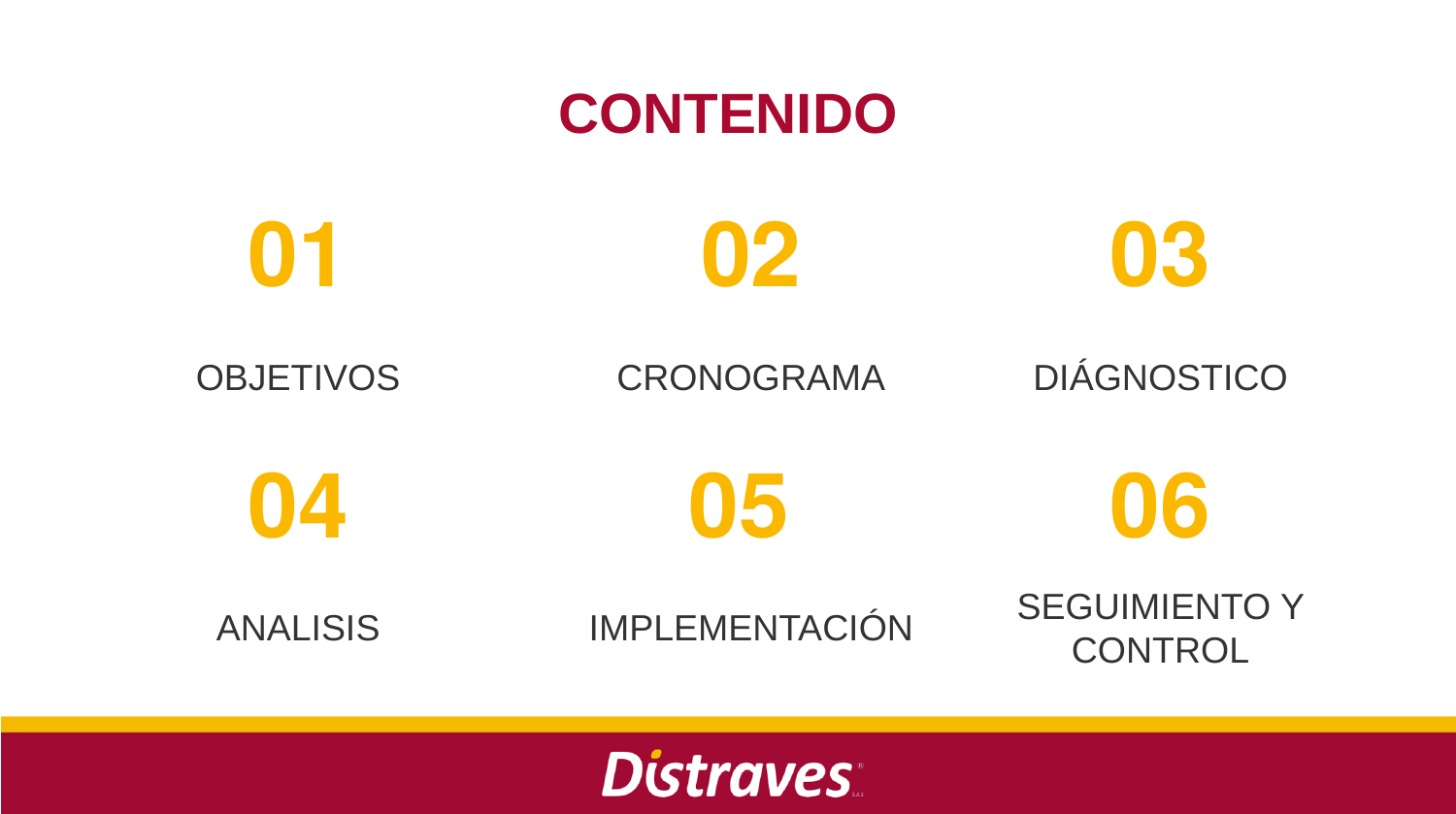

# CONTENIDO
01
02
03
OBJETIVOS
CRONOGRAMA
DIÁGNOSTICO
04
05
06
ANALISIS
IMPLEMENTACIÓN
SEGUIMIENTO Y CONTROL